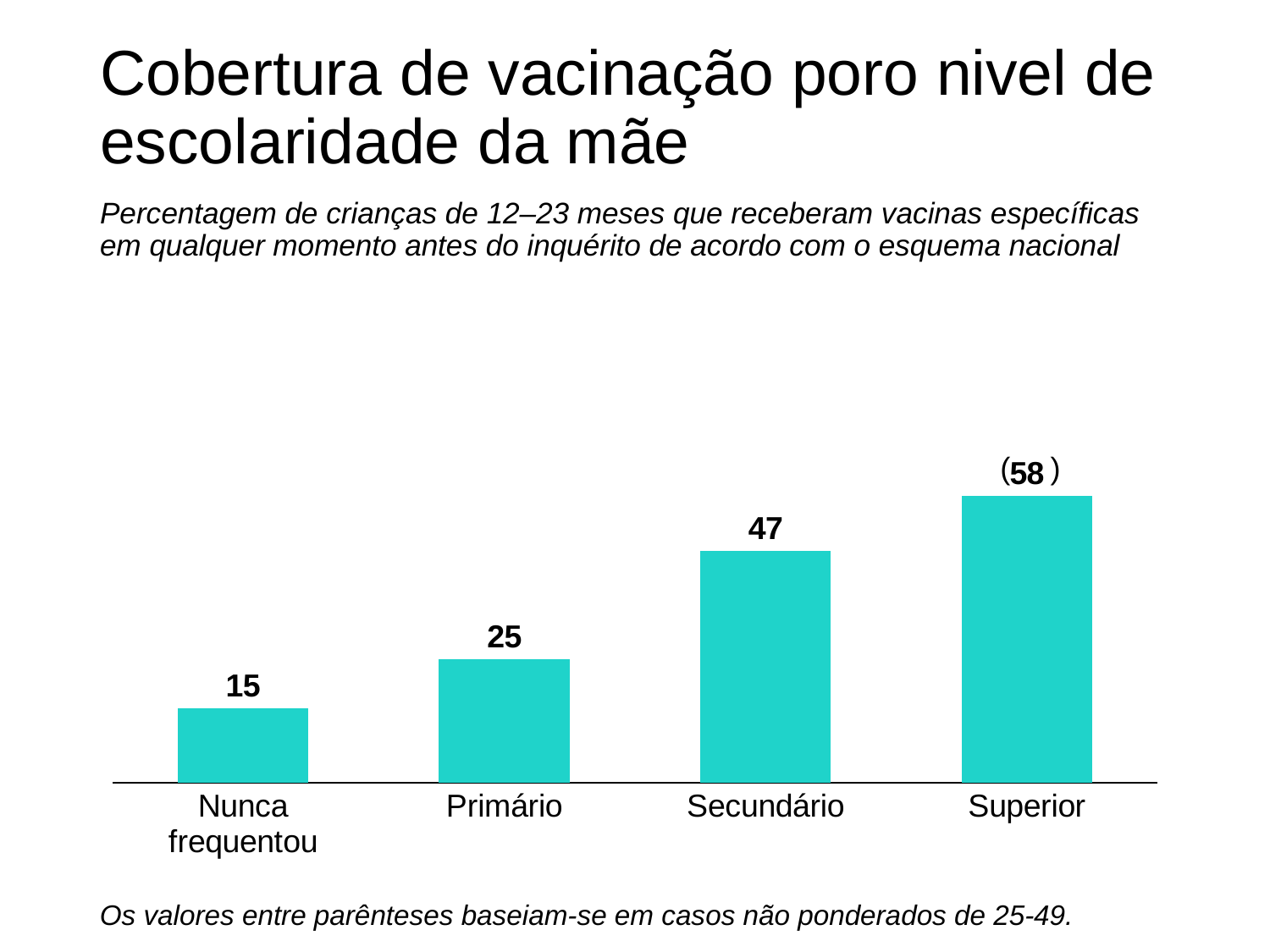

# Cobertura de vacinação poro nivel de escolaridade da mãe
Percentagem de crianças de 12–23 meses que receberam vacinas específicas em qualquer momento antes do inquérito de acordo com o esquema nacional

### Chart

| Category | Column1 |
|---|---|
| Nunca frequentou | 15.0 |
| Primário | 25.0 |
| Secundário | 47.0 |
| Superior | 58.0 |
Os valores entre parênteses baseiam-se em casos não ponderados de 25-49.